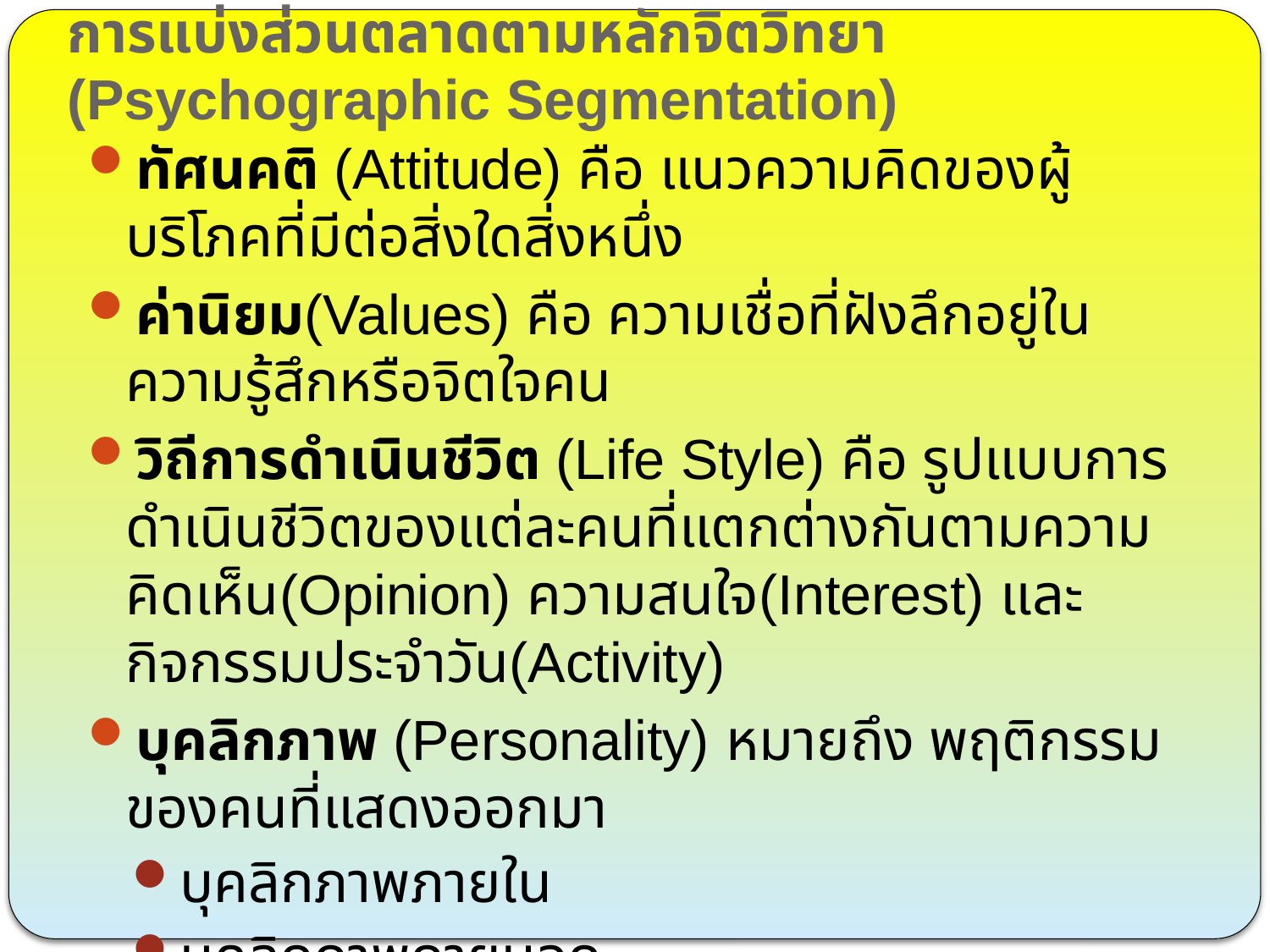

# การแบ่งส่วนตลาดตามหลักจิตวิทยา (Psychographic Segmentation)
ทัศนคติ (Attitude) คือ แนวความคิดของผู้บริโภคที่มีต่อสิ่งใดสิ่งหนึ่ง
ค่านิยม(Values) คือ ความเชื่อที่ฝังลึกอยู่ในความรู้สึกหรือจิตใจคน
วิถีการดำเนินชีวิต (Life Style) คือ รูปแบบการดำเนินชีวิตของแต่ละคนที่แตกต่างกันตามความคิดเห็น(Opinion) ความสนใจ(Interest) และกิจกรรมประจำวัน(Activity)
บุคลิกภาพ (Personality) หมายถึง พฤติกรรมของคนที่แสดงออกมา
บุคลิกภาพภายใน
บุคลิกภาพภายนอก
ชั้นของสังคม (Social Class)